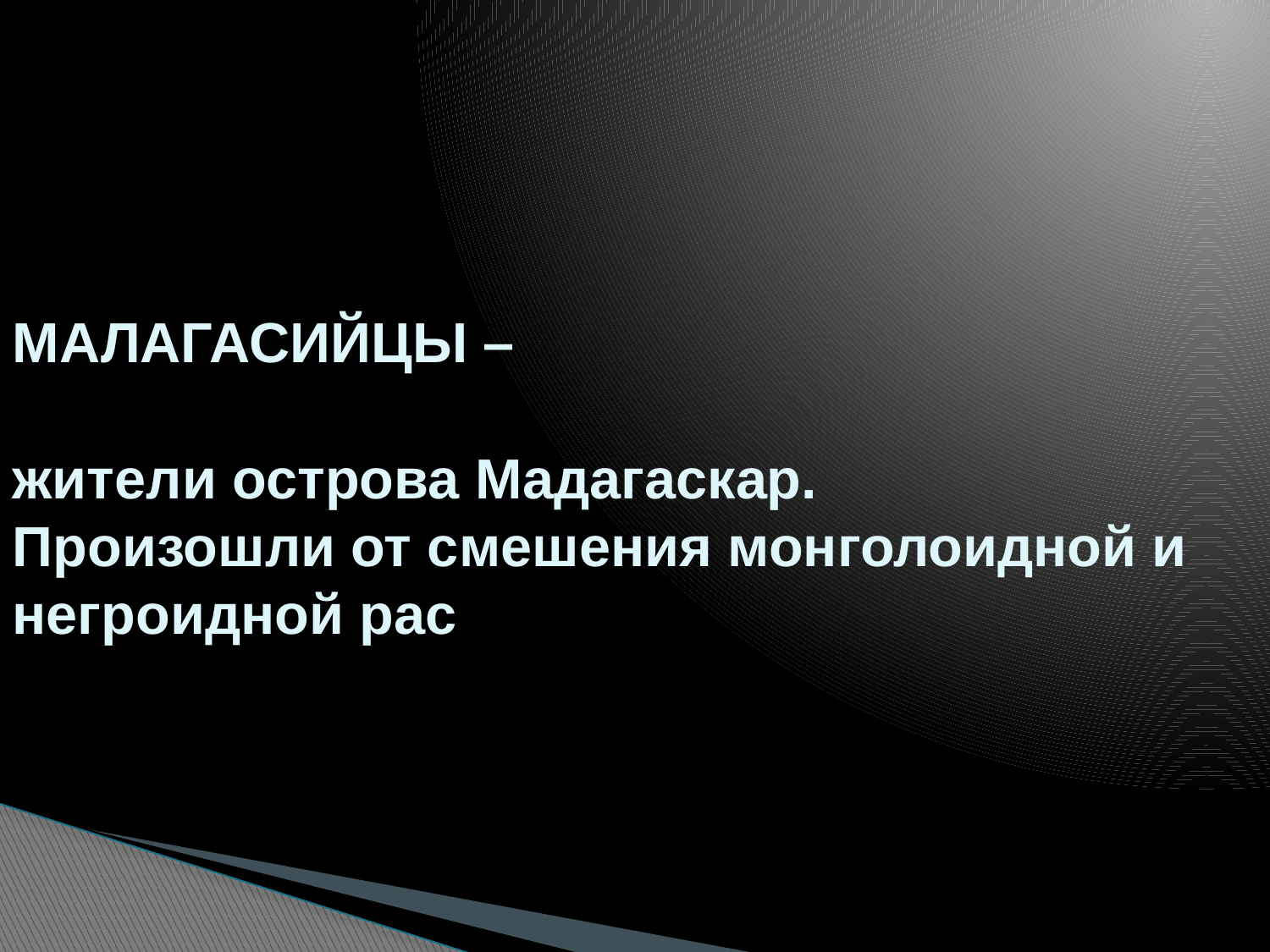

# МАЛАГАСИЙЦЫ – жители острова Мадагаскар. Произошли от смешения монголоидной и негроидной рас